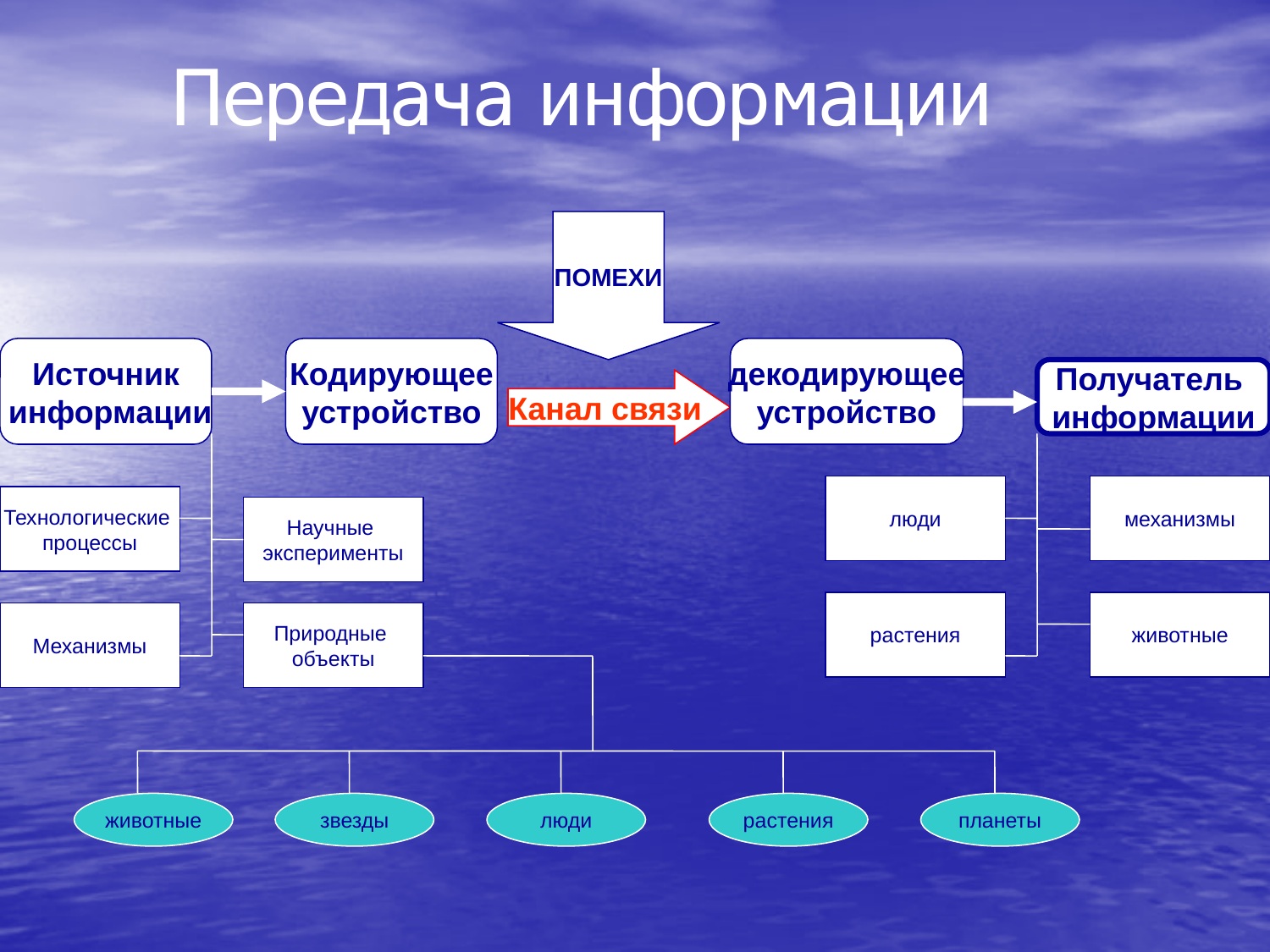

Передача информации

ПОМЕХИ
Источник
 информации
Кодирующее
устройство
декодирующее
устройство
Получатель
информации
Канал связи

люди
механизмы
Технологические
процессы
Научные
эксперименты

растения
животные
Механизмы
Природные
объекты

животные
звезды
люди
растения
планеты